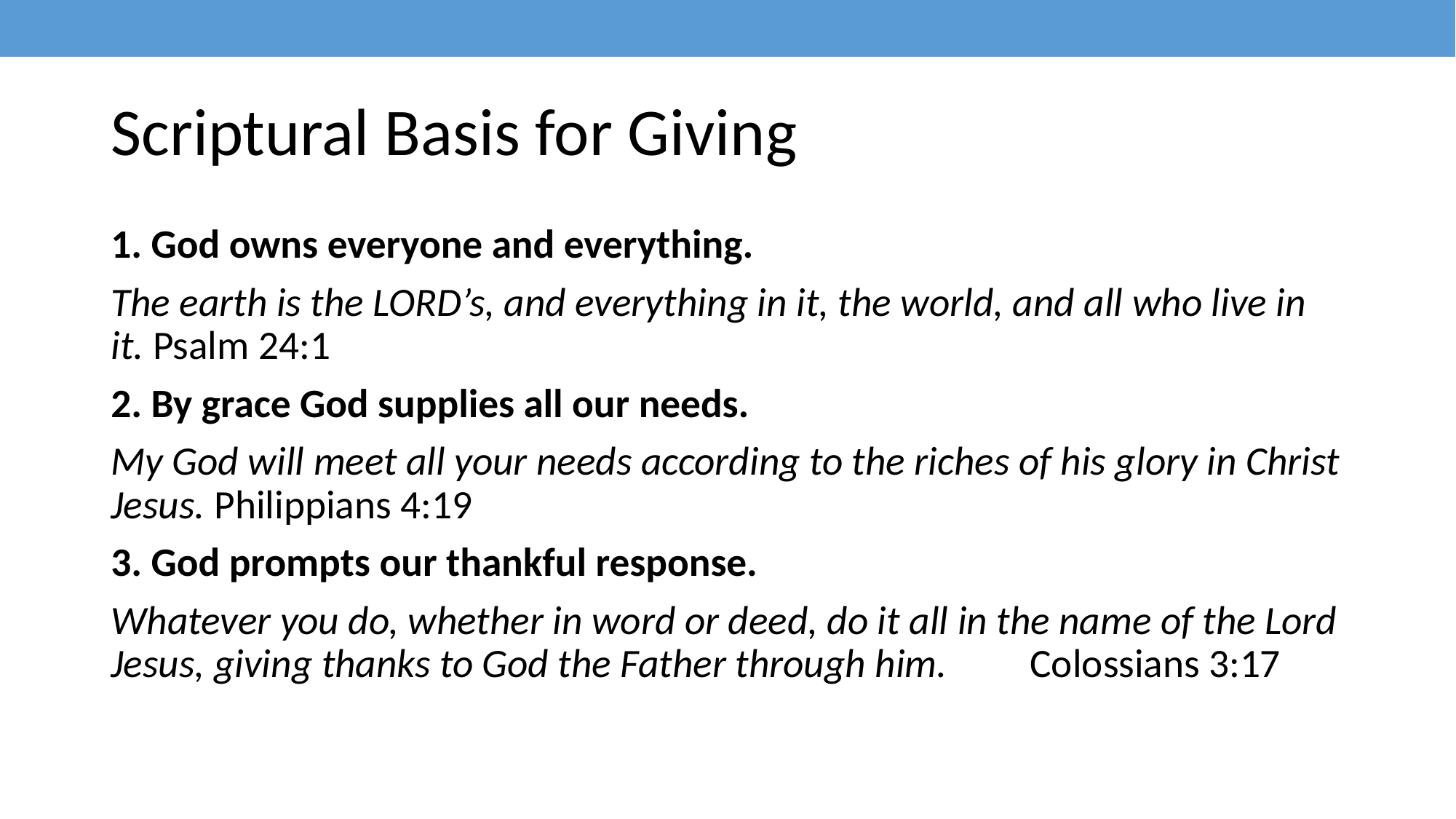

# Scriptural Basis for Giving
1. God owns everyone and everything.
The earth is the LORD’s, and everything in it, the world, and all who live in it. Psalm 24:1
2. By grace God supplies all our needs.
My God will meet all your needs according to the riches of his glory in Christ Jesus. Philippians 4:19
3. God prompts our thankful response.
Whatever you do, whether in word or deed, do it all in the name of the Lord Jesus, giving thanks to God the Father through him.         Colossians 3:17